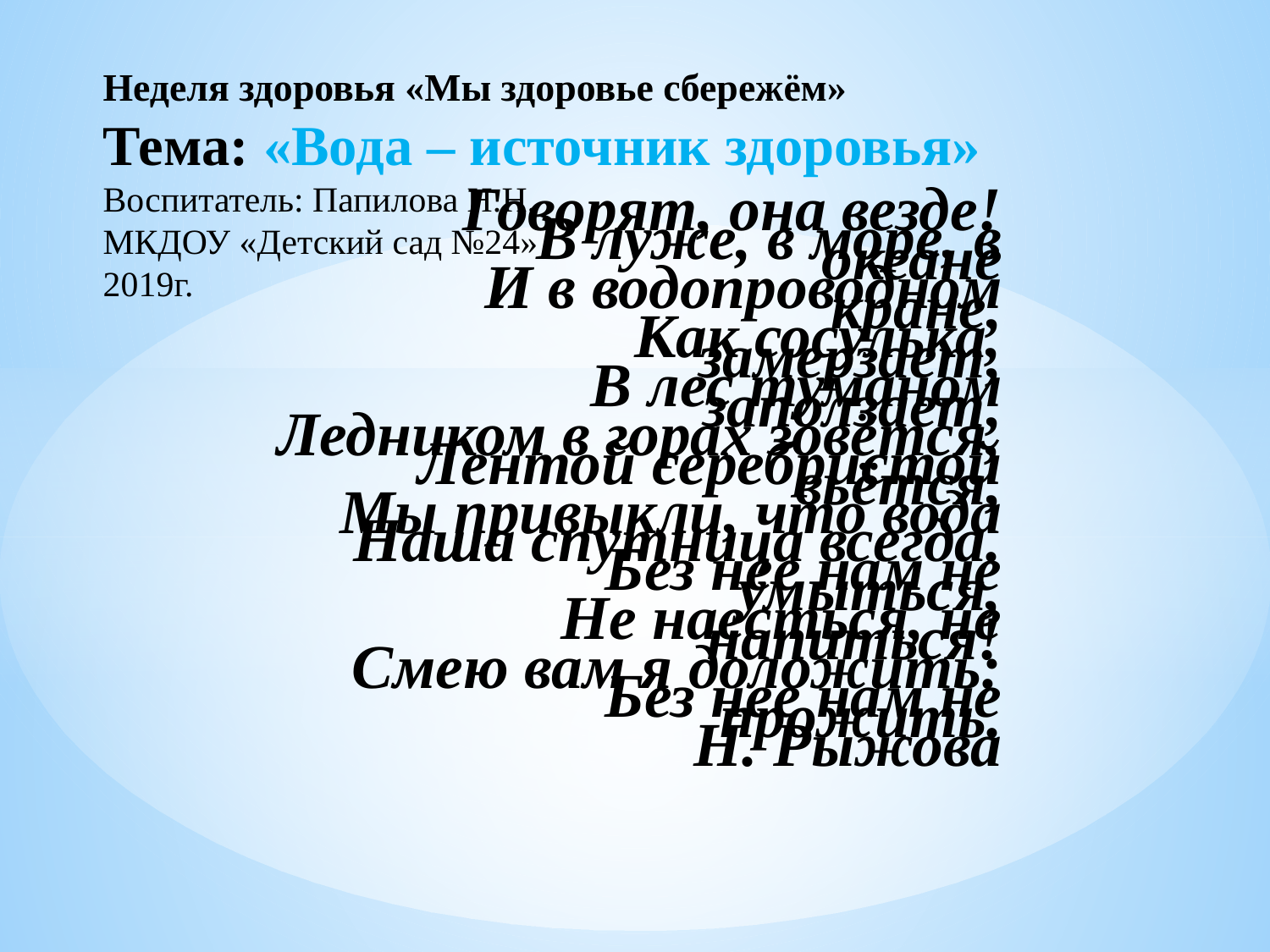

# Неделя здоровья «Мы здоровье сбережём» Тема: «Вода – источник здоровья» Воспитатель: Папилова Н.Н. МКДОУ «Детский сад №24» 2019г.
Говорят, она везде!
         В луже, в море, в океане
             И в водопроводном кране,
        Как сосулька, замерзает,
         В лес туманом заползает,
Ледником в горах зовётся,
Лентой серебристой вьётся,
Мы привыкли, что вода
Наша спутница всегда.
      Без нее нам не умыться,
         Не наесться, не напиться!
   Смею вам я доложить:
      Без нее нам не прожить.
Н. Рыжова